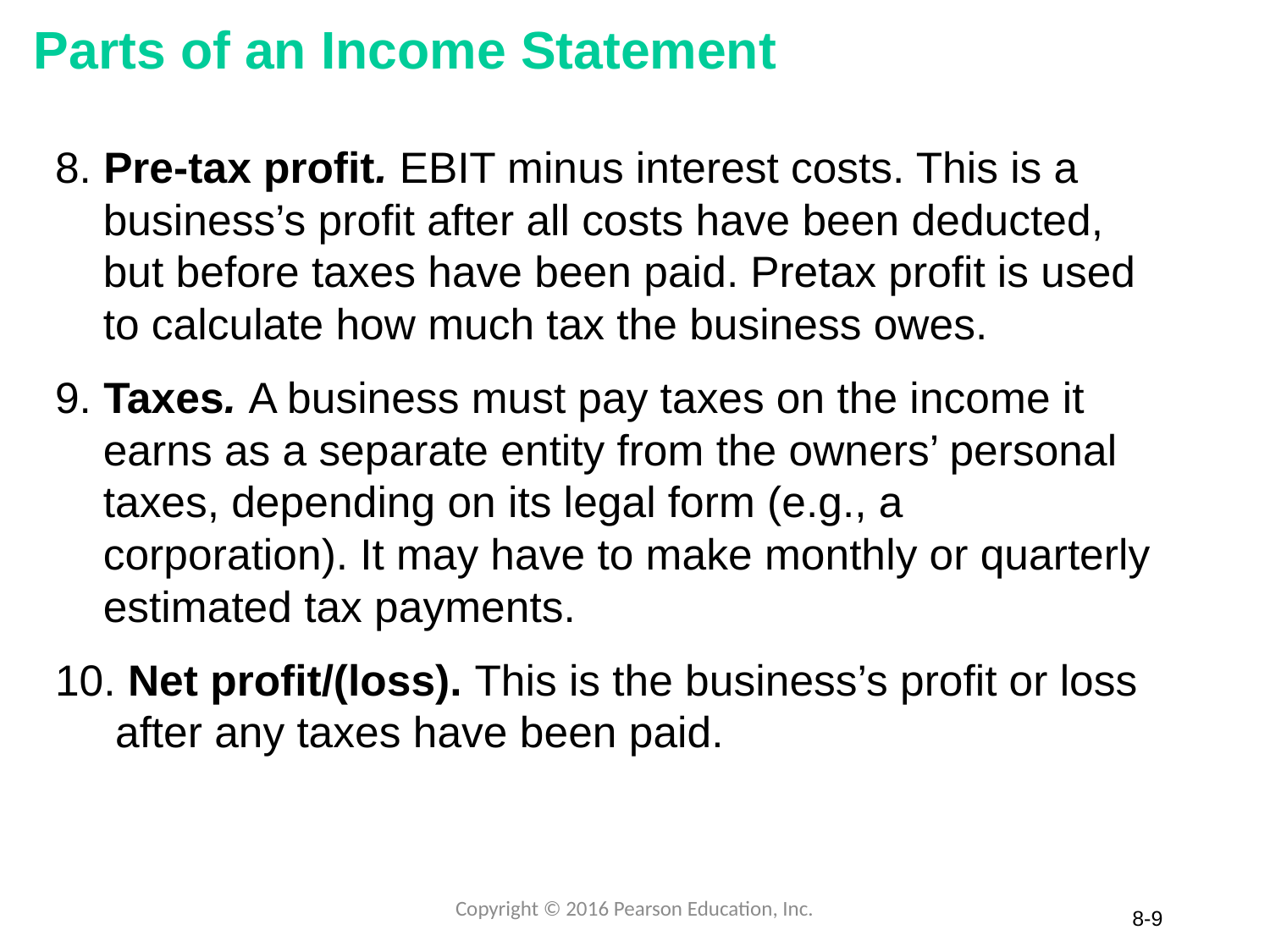

# Parts of an Income Statement
8. Pre-tax profit. EBIT minus interest costs. This is a
    business’s profit after all costs have been deducted,
    but before taxes have been paid. Pretax profit is used
    to calculate how much tax the business owes.

9. Taxes. A business must pay taxes on the income it
    earns as a separate entity from the owners’ personal
    taxes, depending on its legal form (e.g., a
    corporation). It may have to make monthly or quarterly
    estimated tax payments.

10. Net profit/(loss). This is the business’s profit or loss
     after any taxes have been paid.
Copyright © 2016 Pearson Education, Inc.